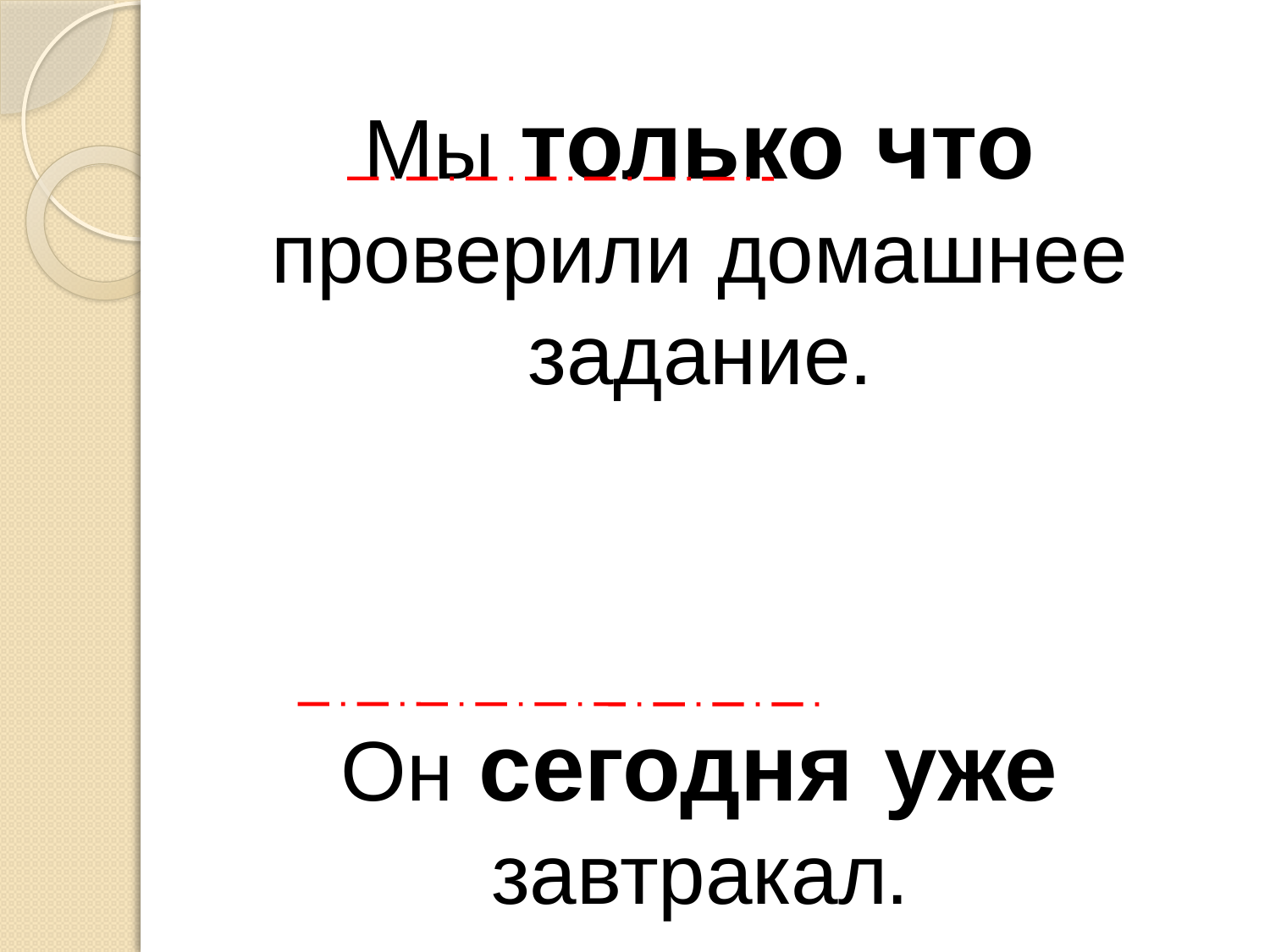

Мы только что проверили домашнее задание.

Он сегодня уже завтракал.